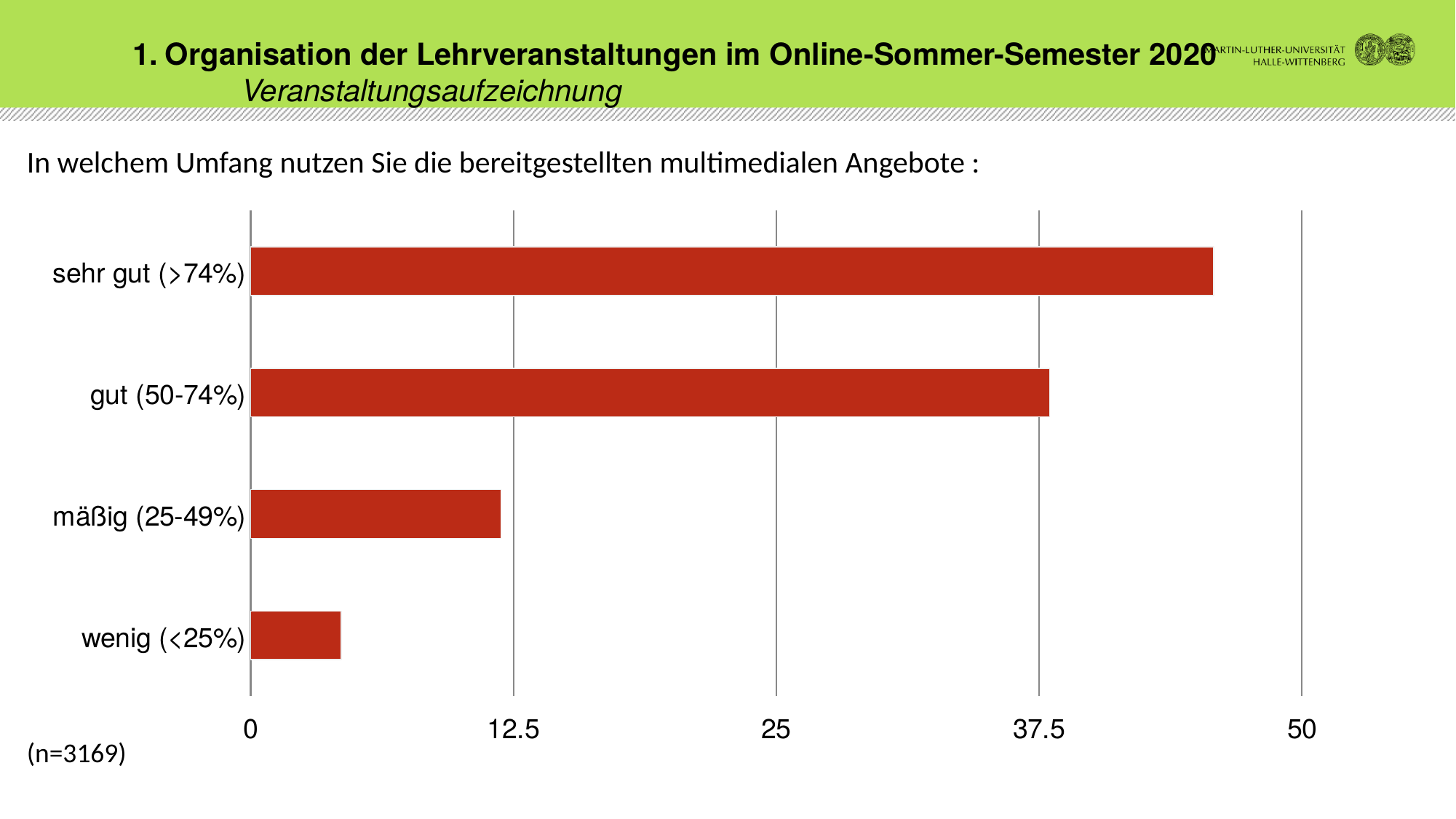

Organisation der Lehrveranstaltungen im Online-Sommer-Semester 2020
Veranstaltungsaufzeichnung
# In welchem Umfang nutzen Sie die bereitgestellten multimedialen Angebote :

(n=3169)

### Chart

| Category | Region 1 |
|---|---|
| sehr gut (>74%) | 45.8 |
| gut (50-74%) | 38.0 |
| mäßig (25-49%) | 11.9 |
| wenig (<25%) | 4.3 |